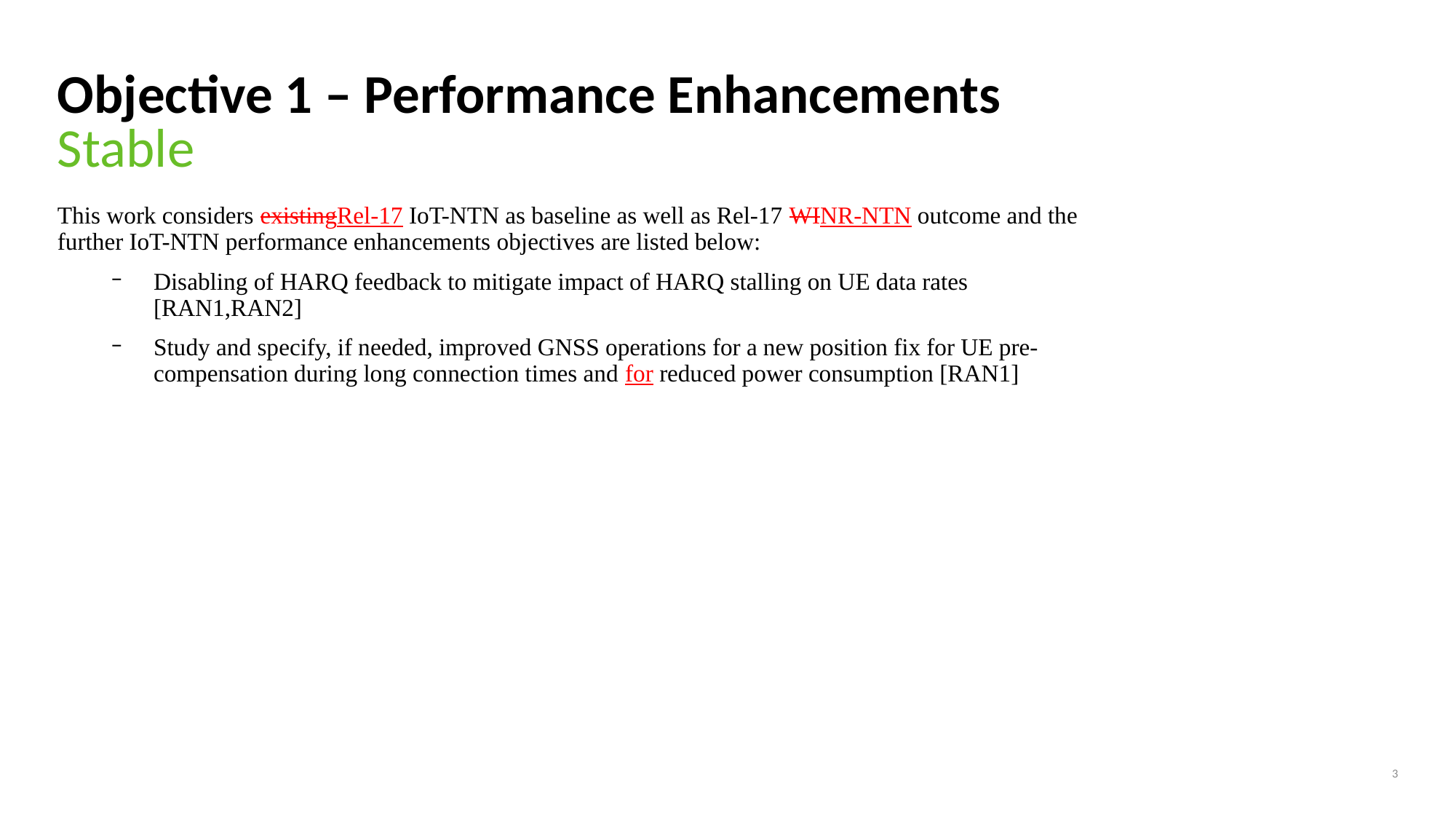

# Objective 1 – Performance Enhancements Stable
This work considers existingRel-17 IoT-NTN as baseline as well as Rel-17 WINR-NTN outcome and the further IoT-NTN performance enhancements objectives are listed below:
Disabling of HARQ feedback to mitigate impact of HARQ stalling on UE data rates [RAN1,RAN2]
Study and specify, if needed, improved GNSS operations for a new position fix for UE pre-compensation during long connection times and for reduced power consumption [RAN1]

3